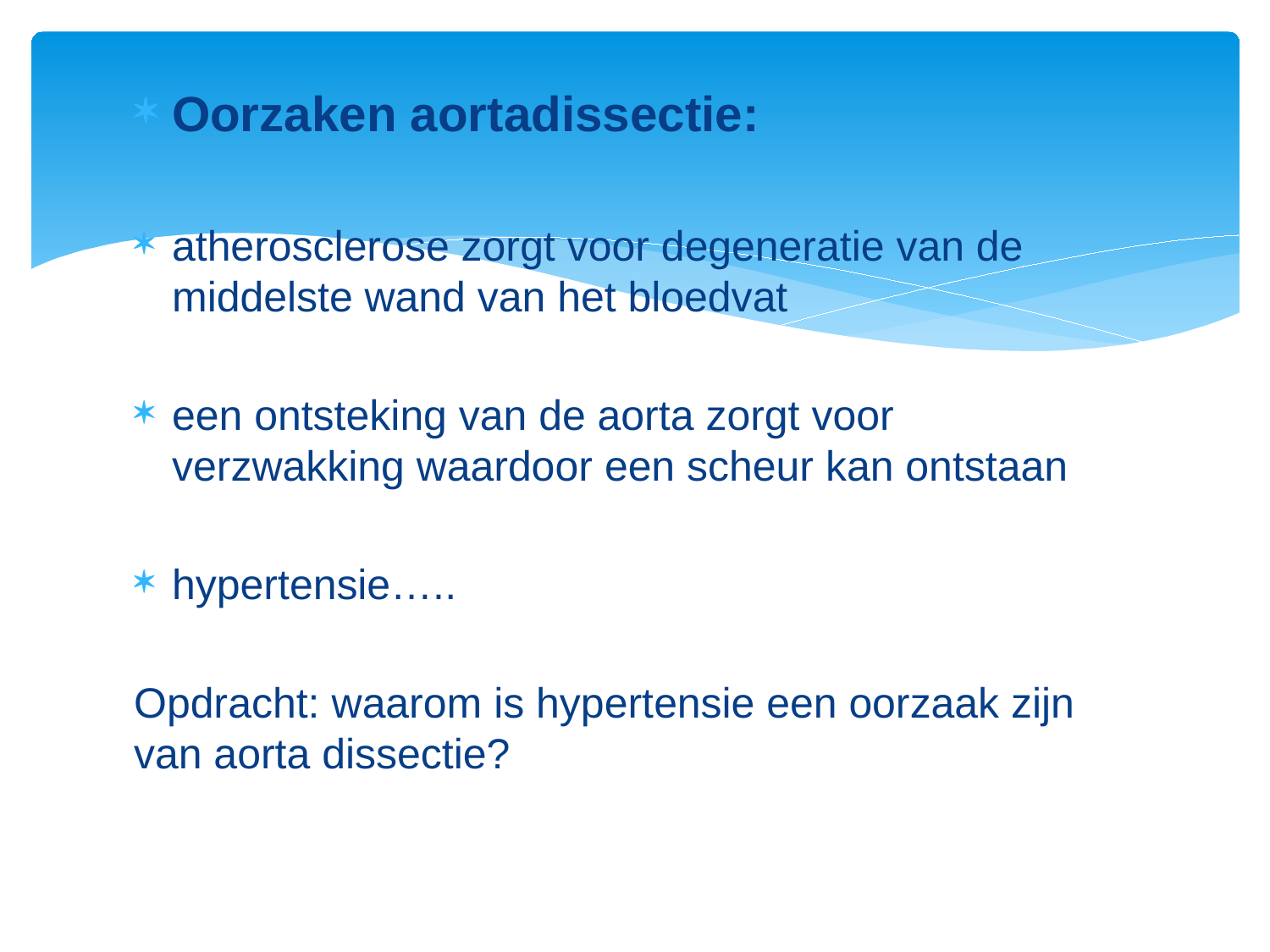

#
Oorzaken aortadissectie:

atherosclerose zorgt voor degeneratie van de middelste wand van het bloedvat

een ontsteking van de aorta zorgt voor verzwakking waardoor een scheur kan ontstaan

hypertensie…..

Opdracht: waarom is hypertensie een oorzaak zijn van aorta dissectie?